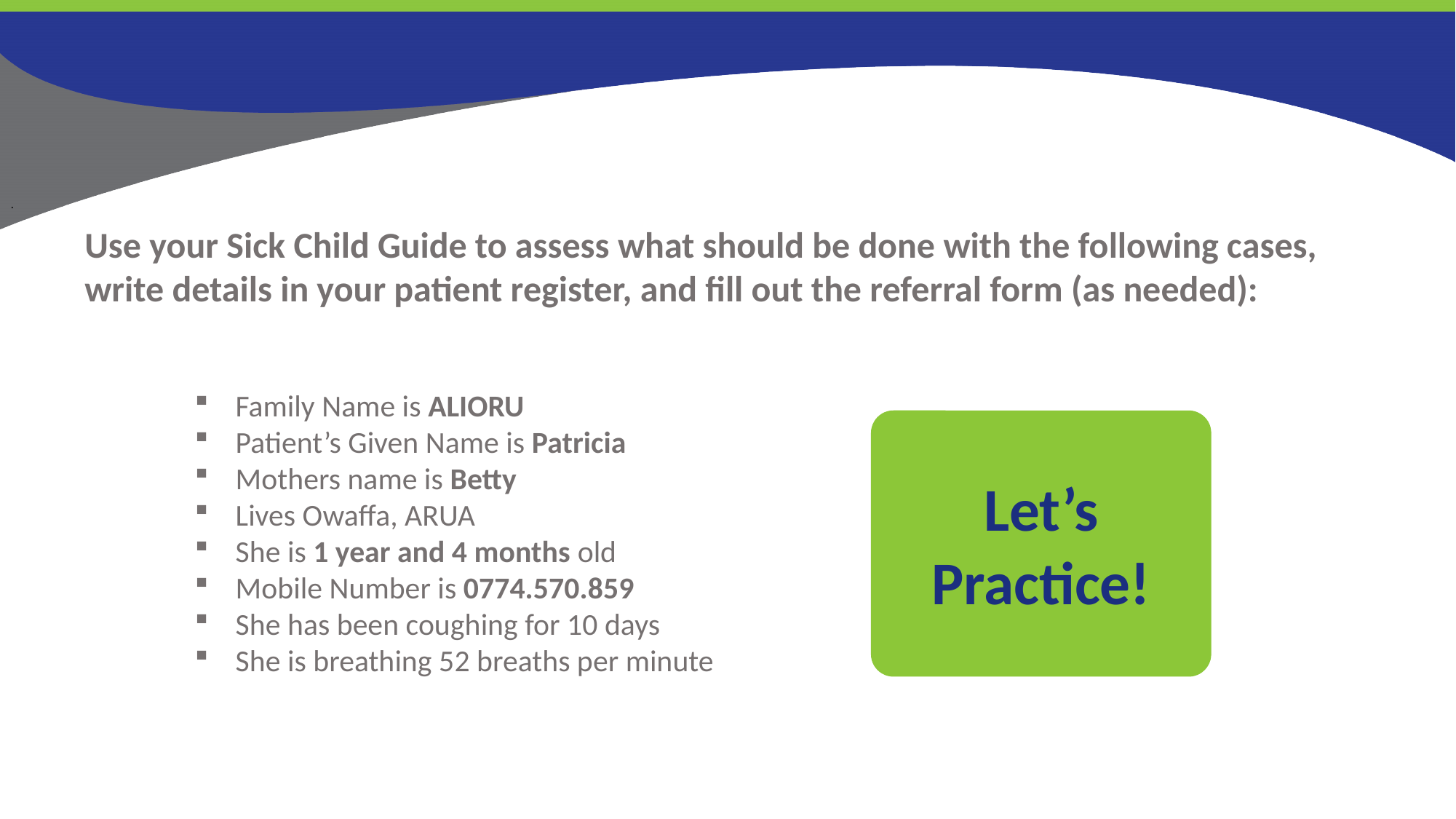

.
Use your Sick Child Guide to assess what should be done with the following cases, write details in your patient register, and fill out the referral form (as needed):

Family Name is ALIORU
Patient’s Given Name is Patricia
Mothers name is Betty
Lives Owaffa, ARUA
She is 1 year and 4 months old
Mobile Number is 0774.570.859
She has been coughing for 10 days
She is breathing 52 breaths per minute

Let’s Practice!